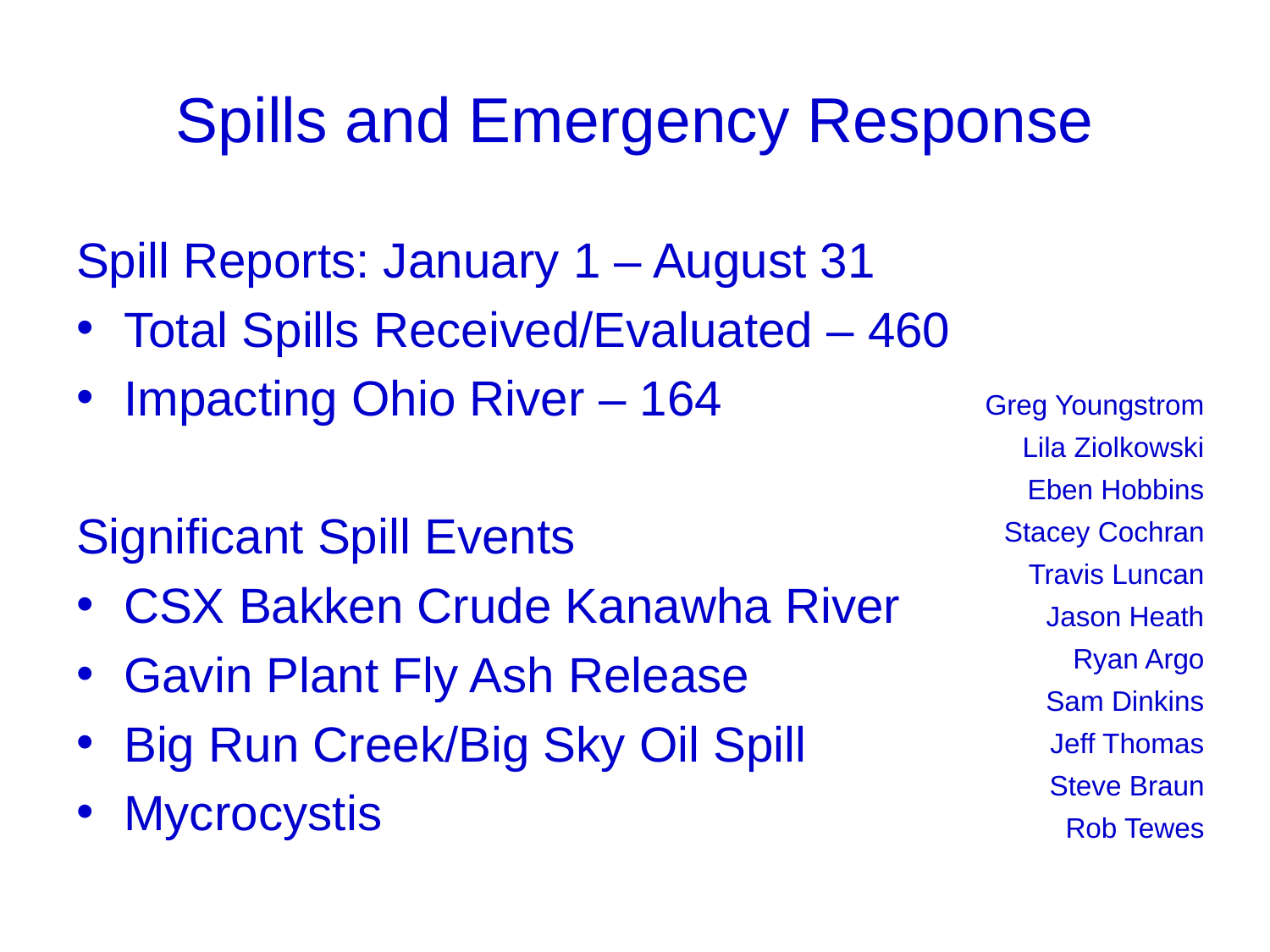

# Spills and Emergency Response
Spill Reports: January 1 – August 31
Total Spills Received/Evaluated – 460
Impacting Ohio River – 164

Significant Spill Events
CSX Bakken Crude Kanawha River
Gavin Plant Fly Ash Release
Big Run Creek/Big Sky Oil Spill
Mycrocystis
Greg Youngstrom
Lila Ziolkowski
Eben Hobbins
Stacey Cochran
Travis Luncan
Jason Heath
Ryan Argo
Sam Dinkins
Jeff Thomas
Steve Braun
Rob Tewes